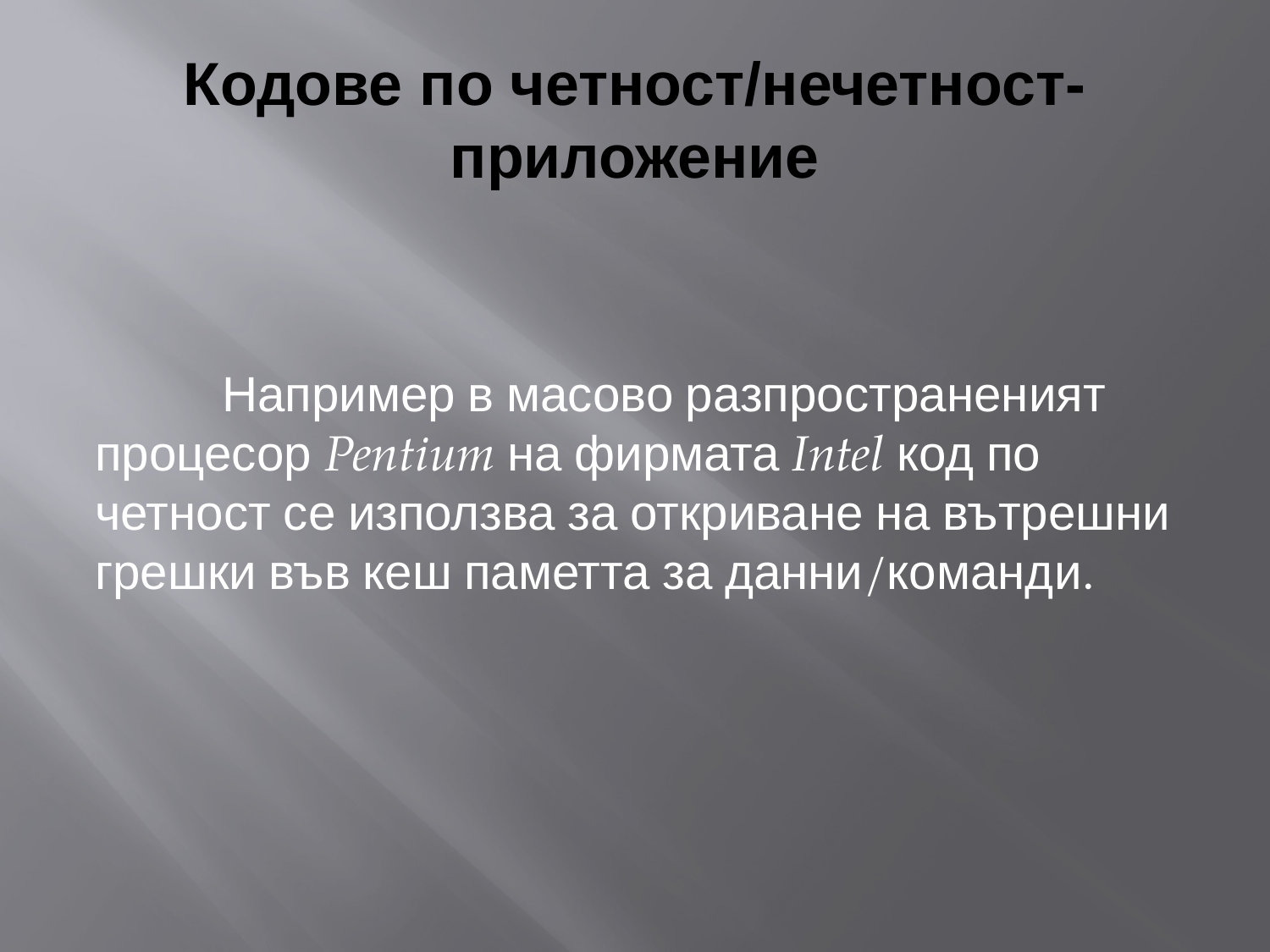

# Кодове по четност/нечетност-приложение
	Например в масово разпространеният процесор Pentium на фирмата Intel код по четност се използва за откриване на вътрешни грешки във кеш паметта за данни/команди.